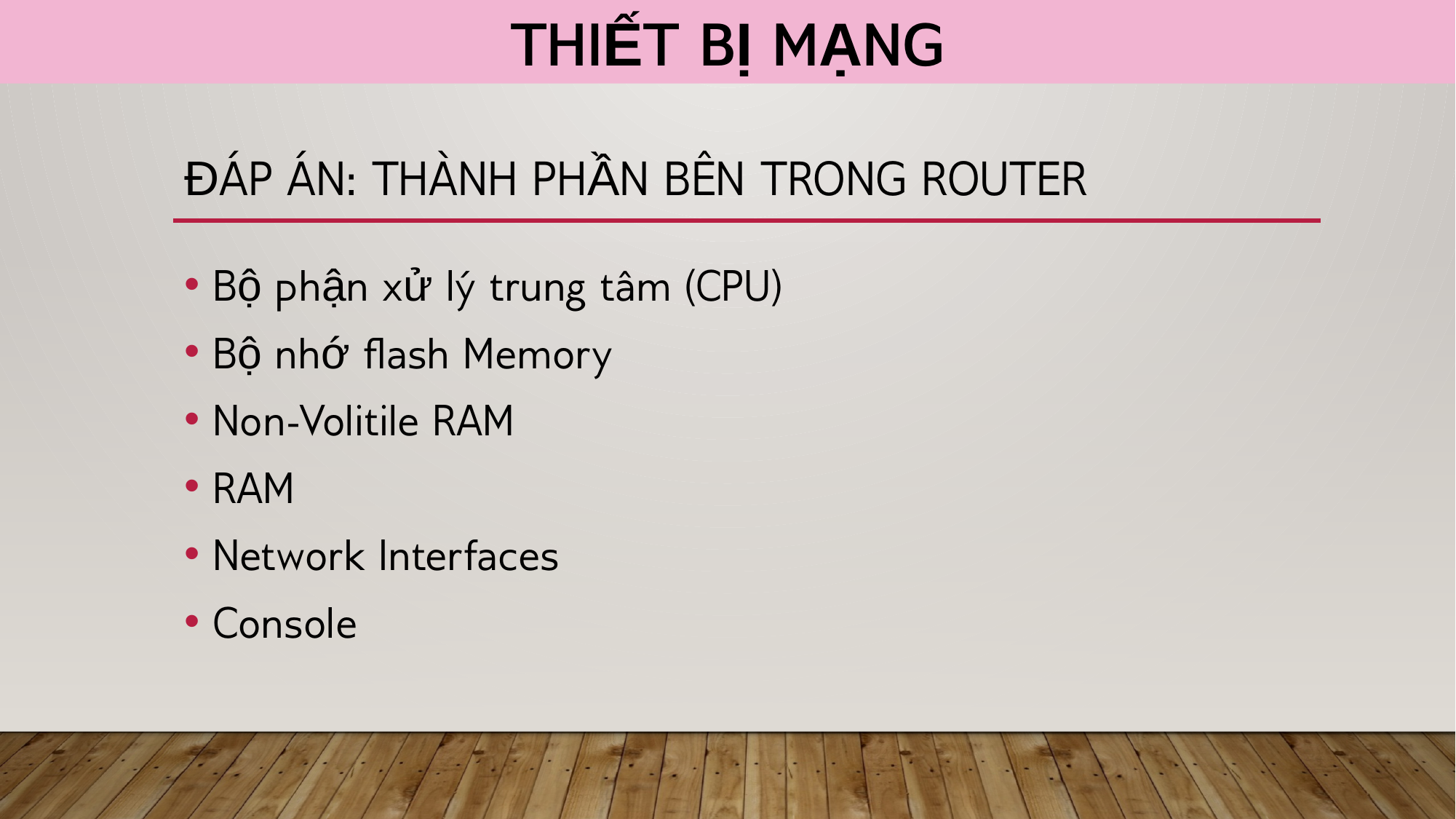

THIẾT BỊ MẠNG
# ĐÁP Án: thành phần bên trong router
Bộ phận xử lý trung tâm (CPU)
Bộ nhớ flash Memory
Non-Volitile RAM
RAM
Network Interfaces
Console